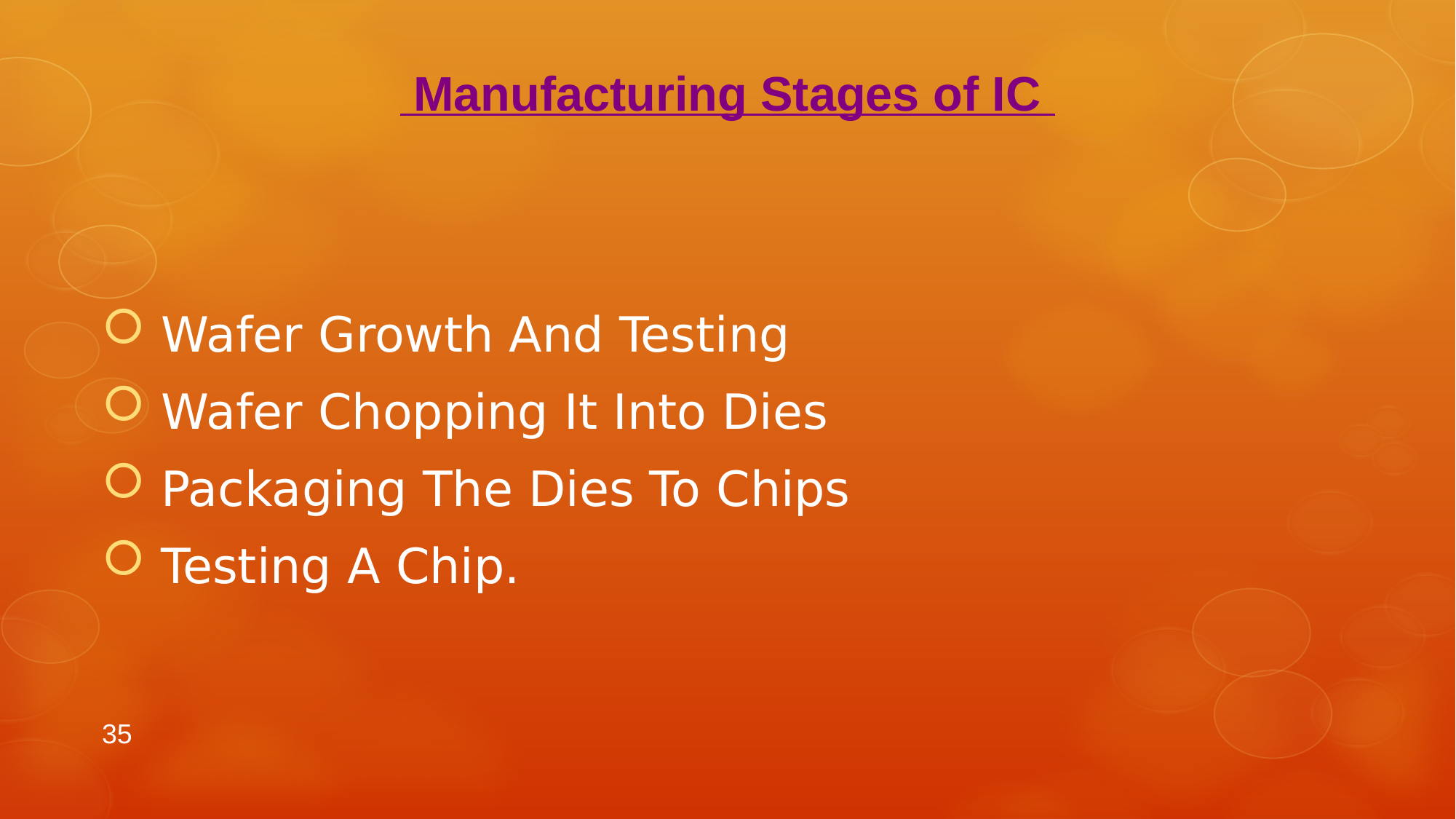

Manufacturing Stages of IC
 Wafer Growth And Testing
 Wafer Chopping It Into Dies
 Packaging The Dies To Chips
 Testing A Chip.
35